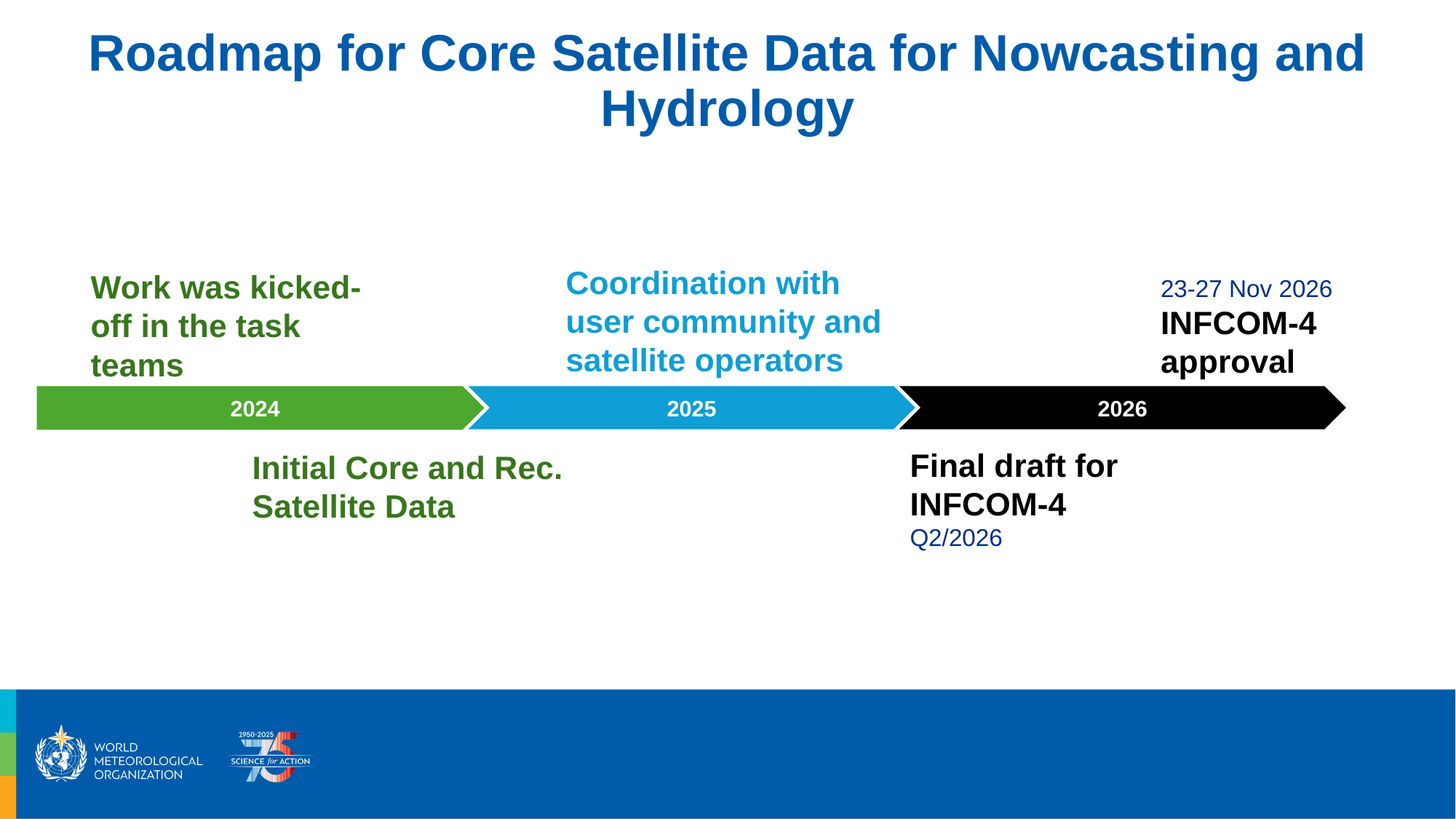

Roadmap for Core Satellite Data for Nowcasting and Hydrology

Work was kicked-off in the task teams
Coordination with user community and satellite operators
23-27 Nov 2026
INFCOM-4 approval
2024
2025
2026
Final draft for INFCOM-4
Q2/2026
Initial Core and Rec. Satellite Data